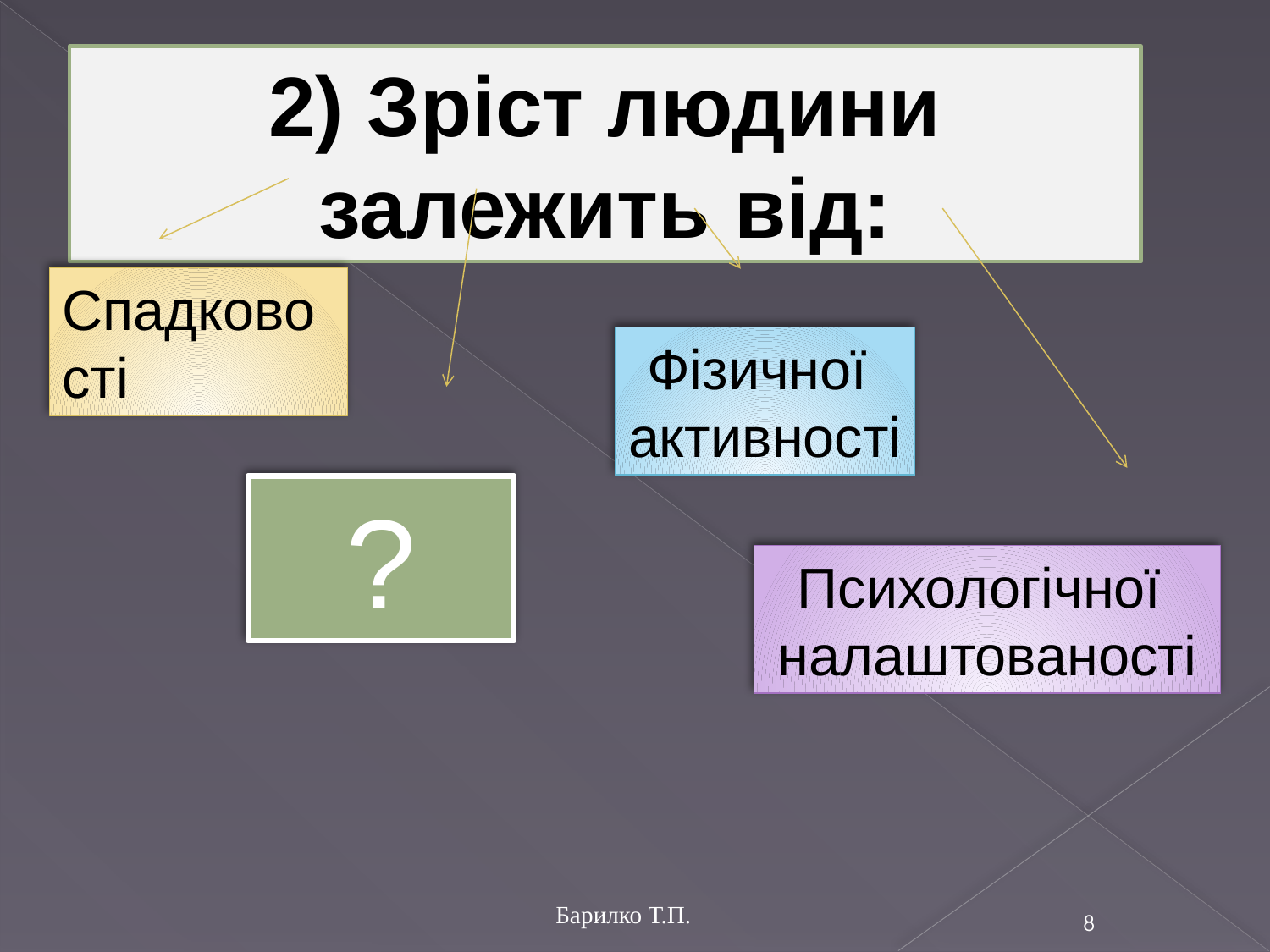

2) Зріст людини залежить від:
Спадковості
Фізичної
активності
?
Психологічної
налаштованості
Барилко Т.П.
8